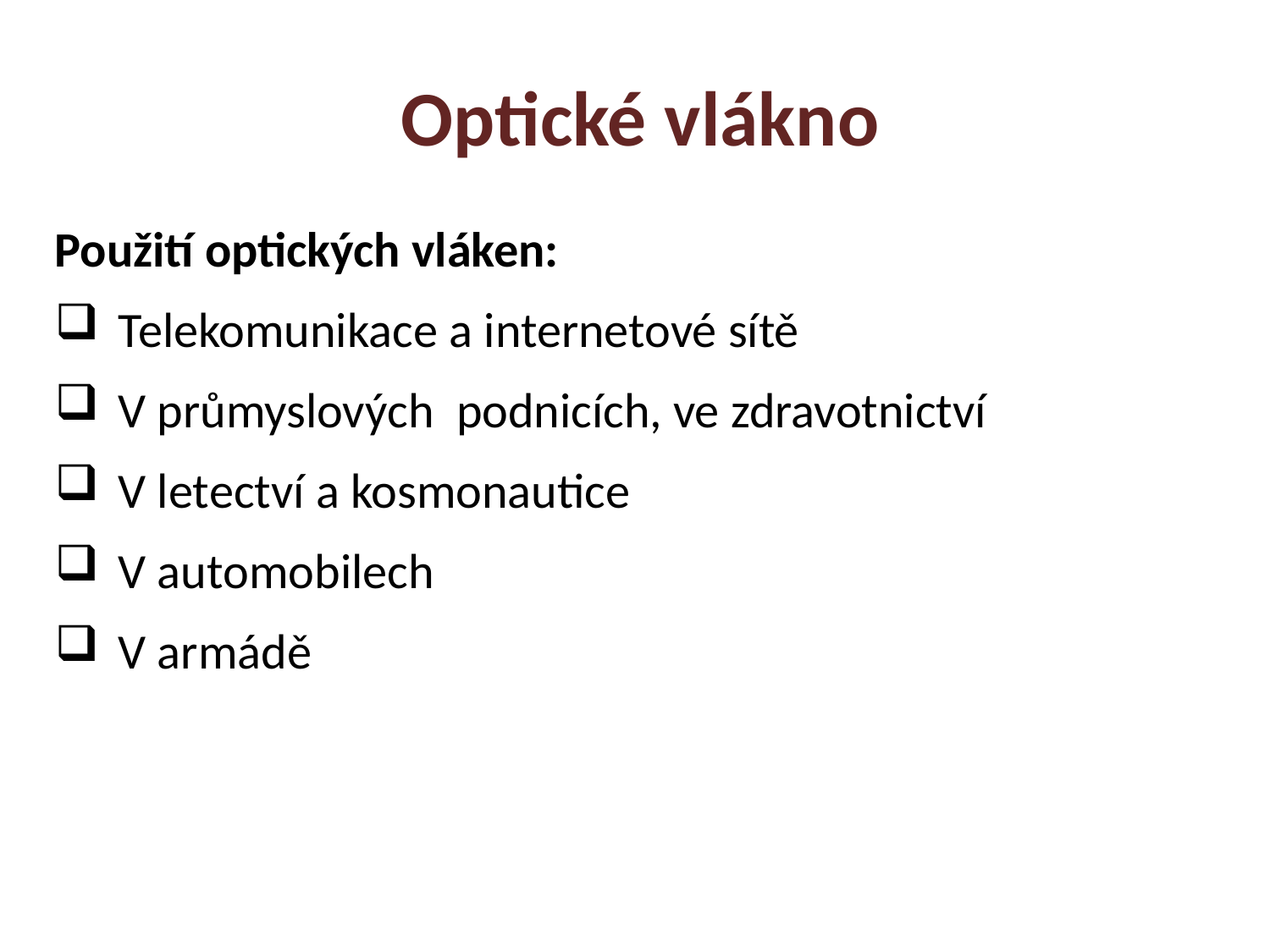

Optické vlákno
Použití optických vláken:
Telekomunikace a internetové sítě
V průmyslových  podnicích, ve zdravotnictví
V letectví a kosmonautice
V automobilech
V armádě